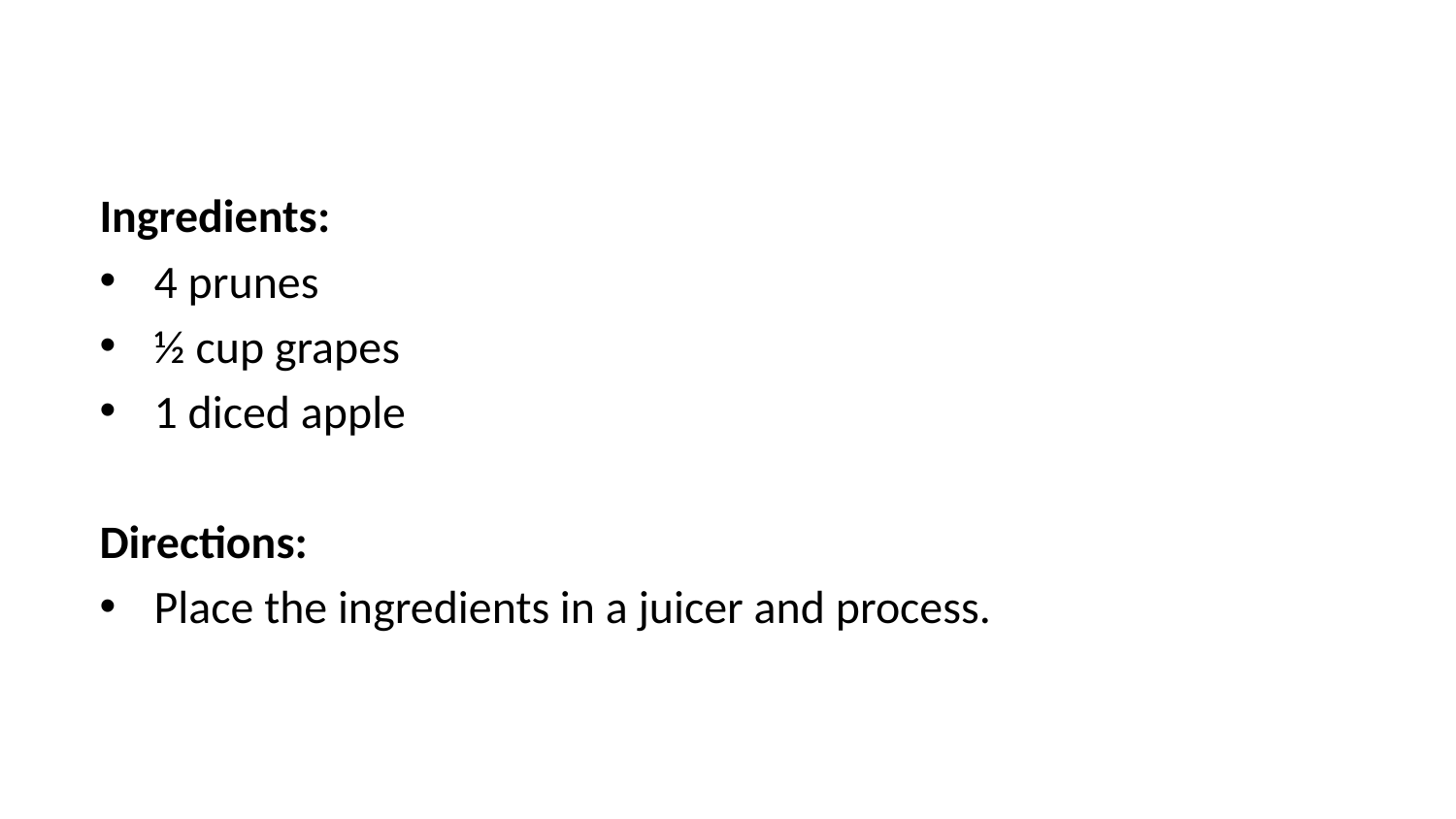

Ingredients:
4 prunes
½ cup grapes
1 diced apple

Directions:
Place the ingredients in a juicer and process.